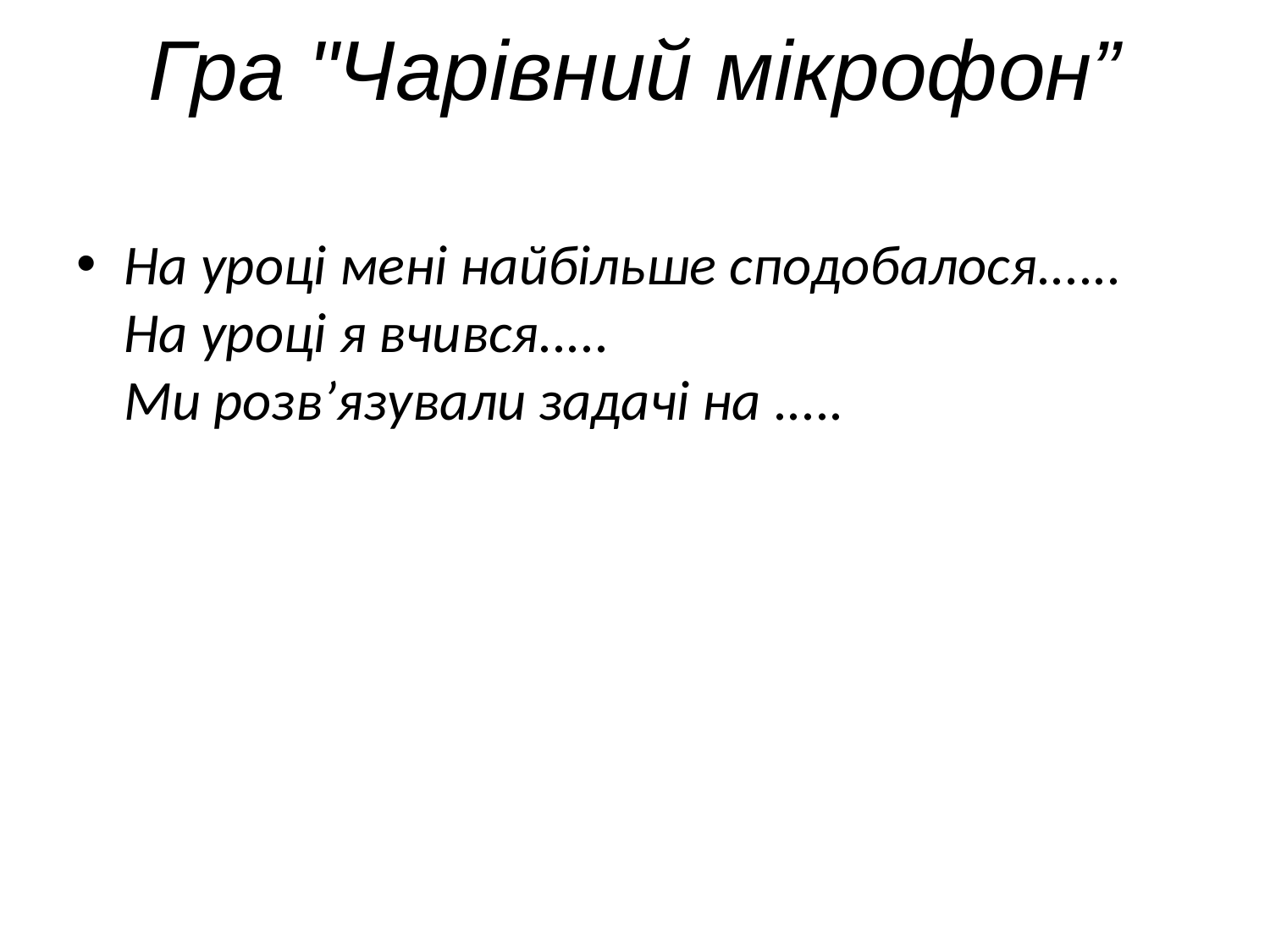

# Гра "Чарівний мікрофон”
На уроці мені найбільше сподобалося......
На уроці я вчився.....
Ми розв’язували задачі на .....